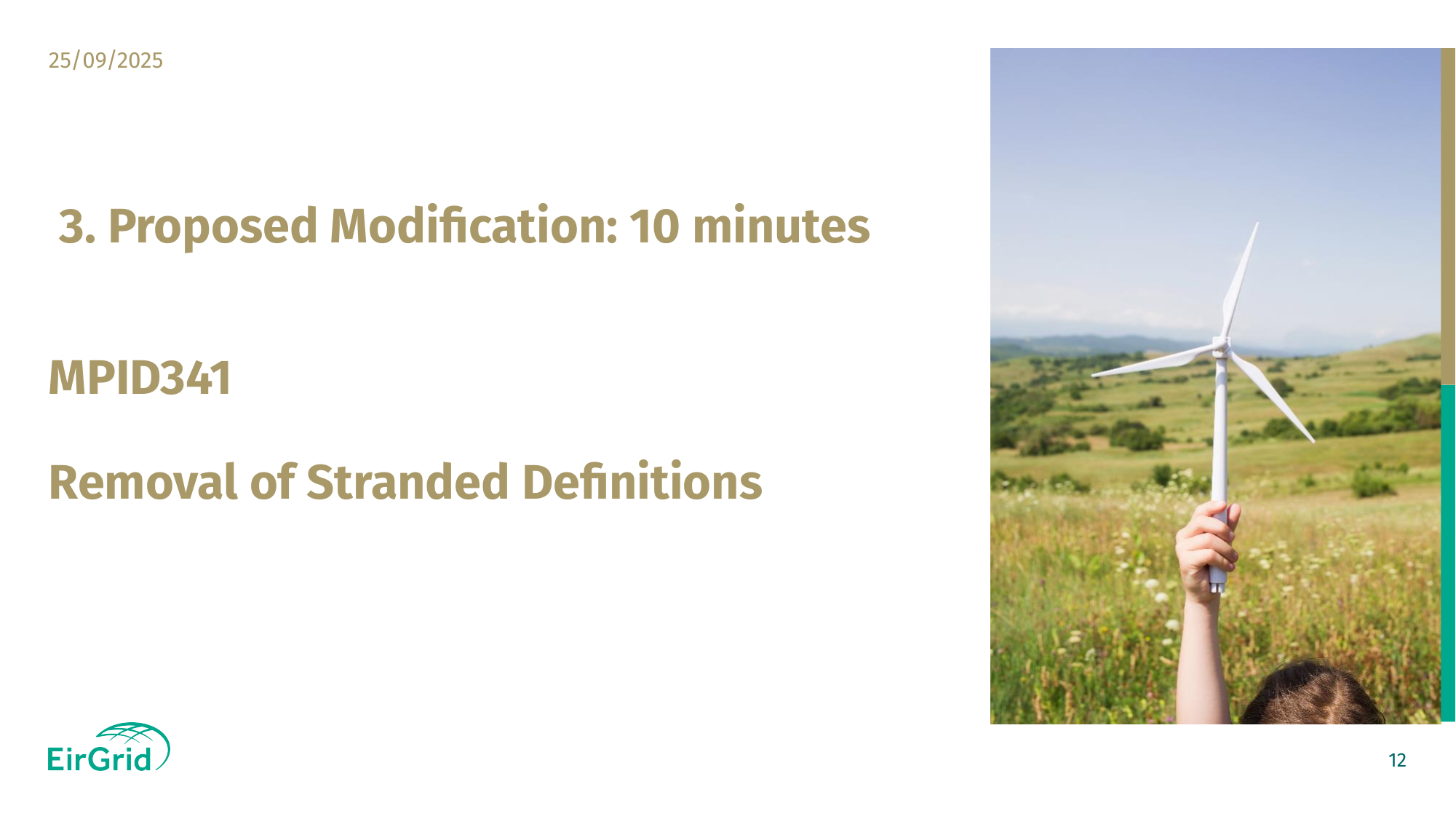

25/09/2025
3. Proposed Modification: 10 minutes
# MPID341 Removal of Stranded Definitions
12